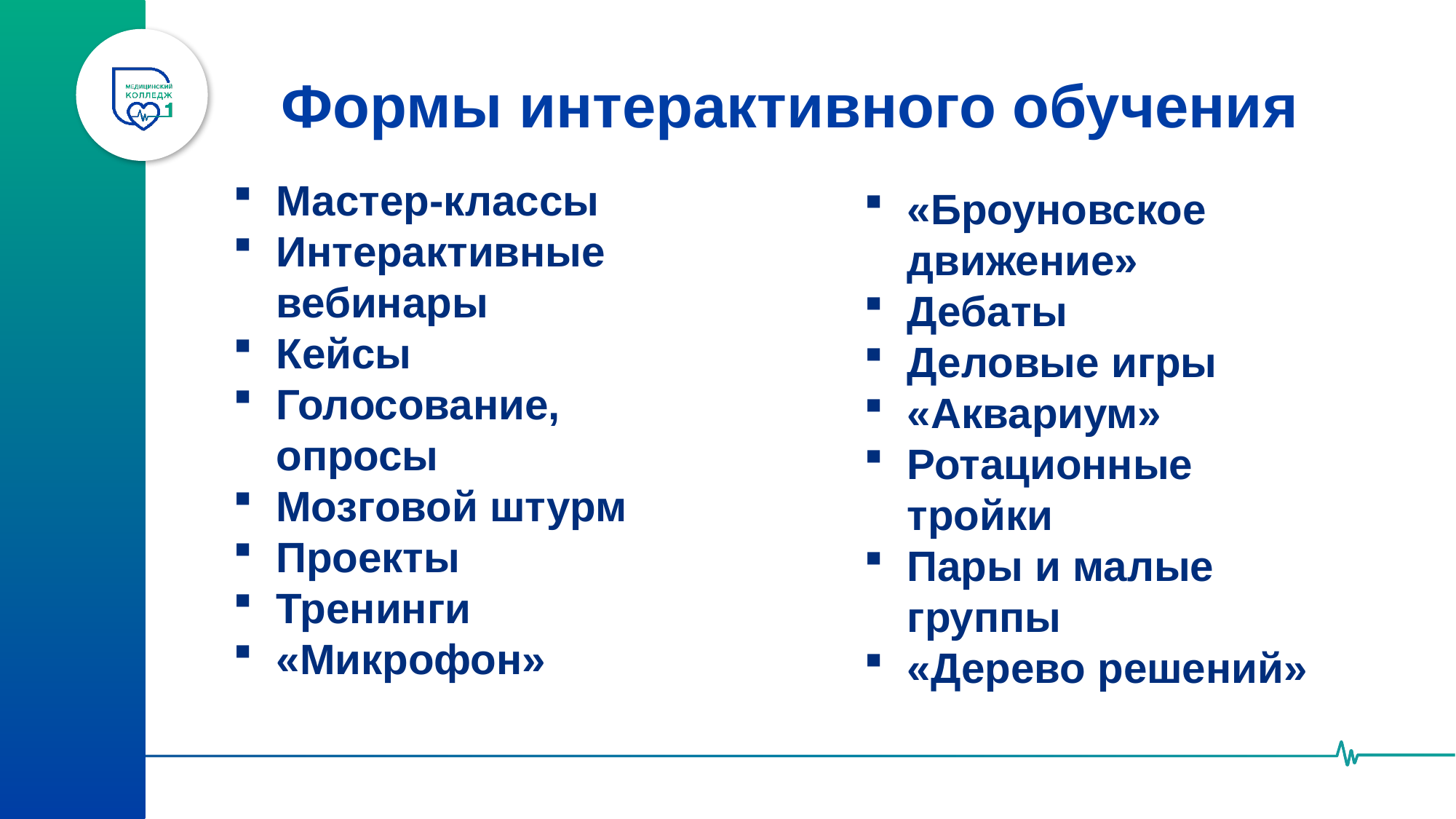

Формы интерактивного обучения
# Мастер-классы
Интерактивные вебинары
Кейсы
Голосование, опросы
Мозговой штурм
Проекты
Тренинги
«Микрофон»

«Броуновское движение»
Дебаты
Деловые игры
«Аквариум»
Ротационные тройки
Пары и малые группы
«Дерево решений»